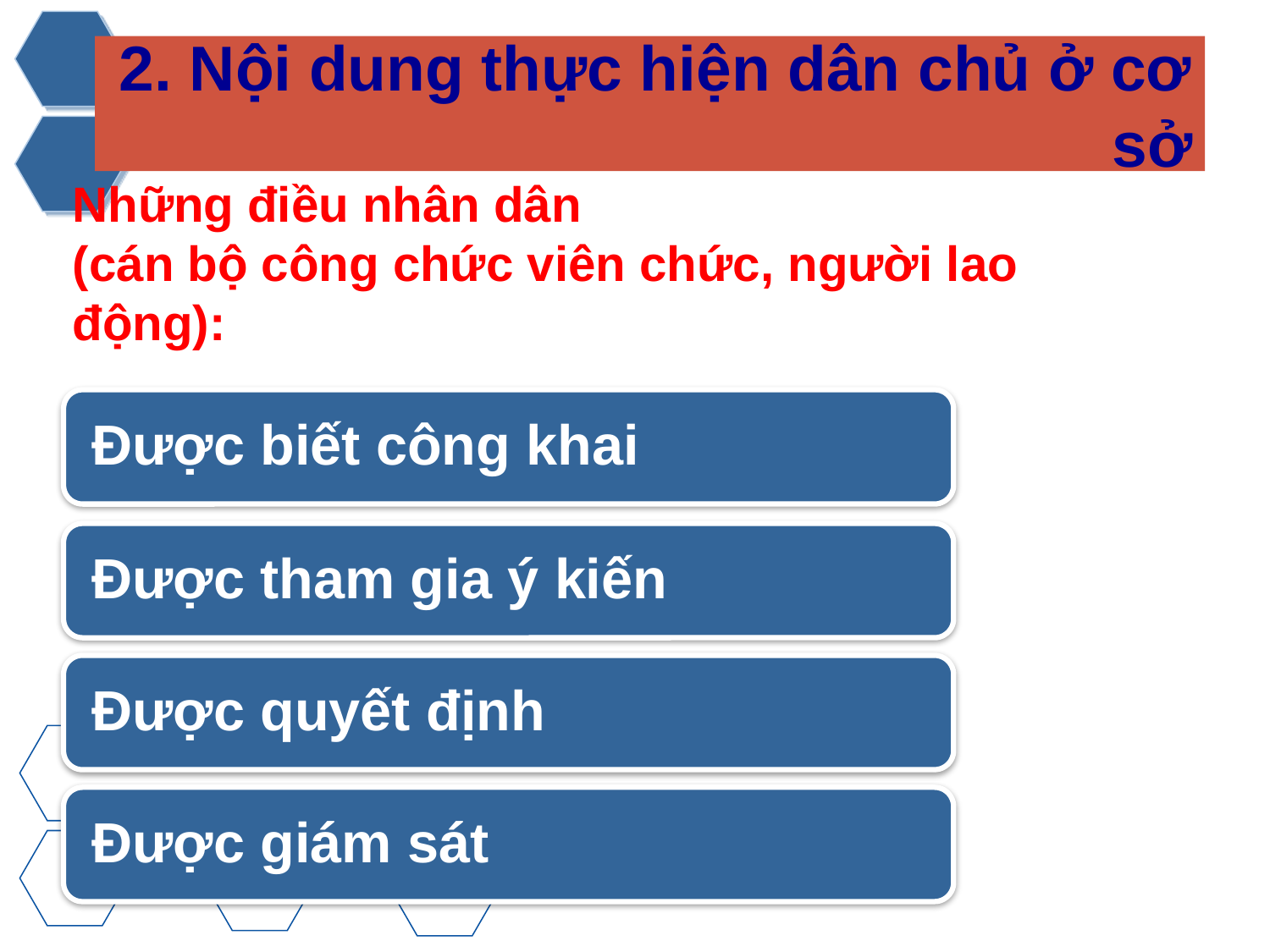

# 2. Nội dung thực hiện dân chủ ở cơ sở
Những điều nhân dân
(cán bộ công chức viên chức, người lao động):
Được biết công khai
Được tham gia ý kiến
Được quyết định
Được giám sát